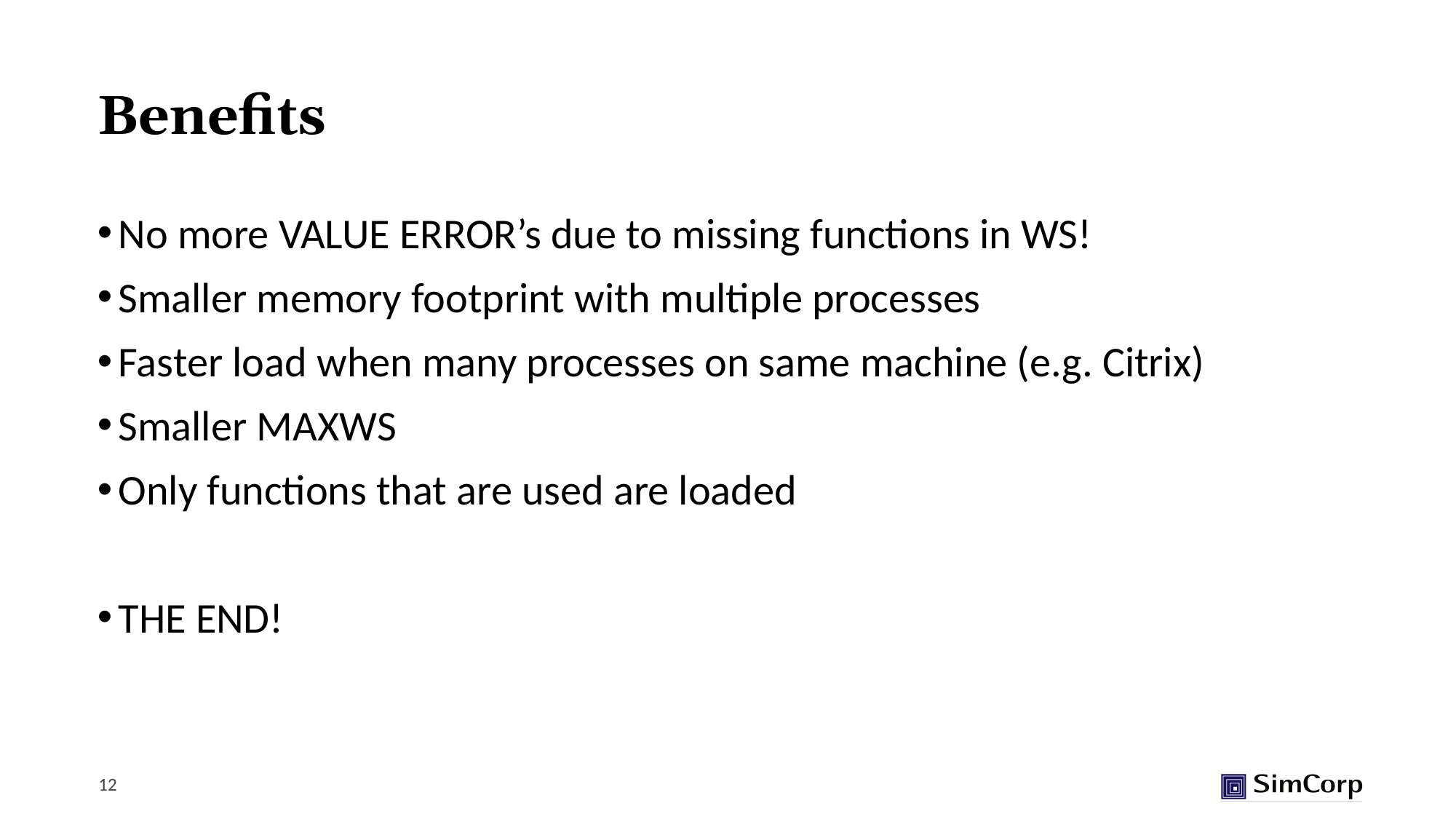

# Benefits
No more VALUE ERROR’s due to missing functions in WS!
Smaller memory footprint with multiple processes
Faster load when many processes on same machine (e.g. Citrix)
Smaller MAXWS
Only functions that are used are loaded

THE END!

12